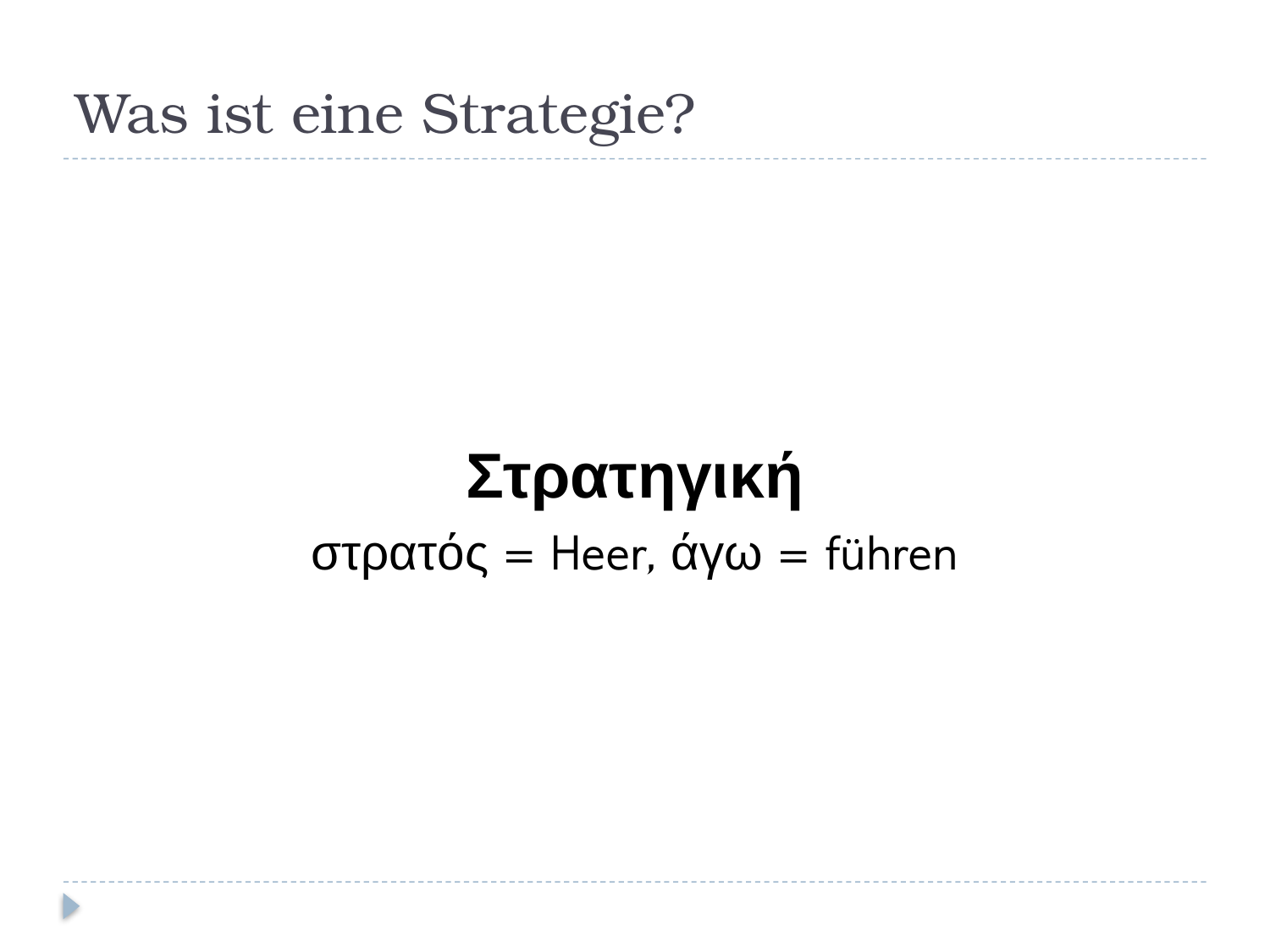

Was ist eine Strategie?
Στρατηγική
στρατός = Heer, άγω = führen